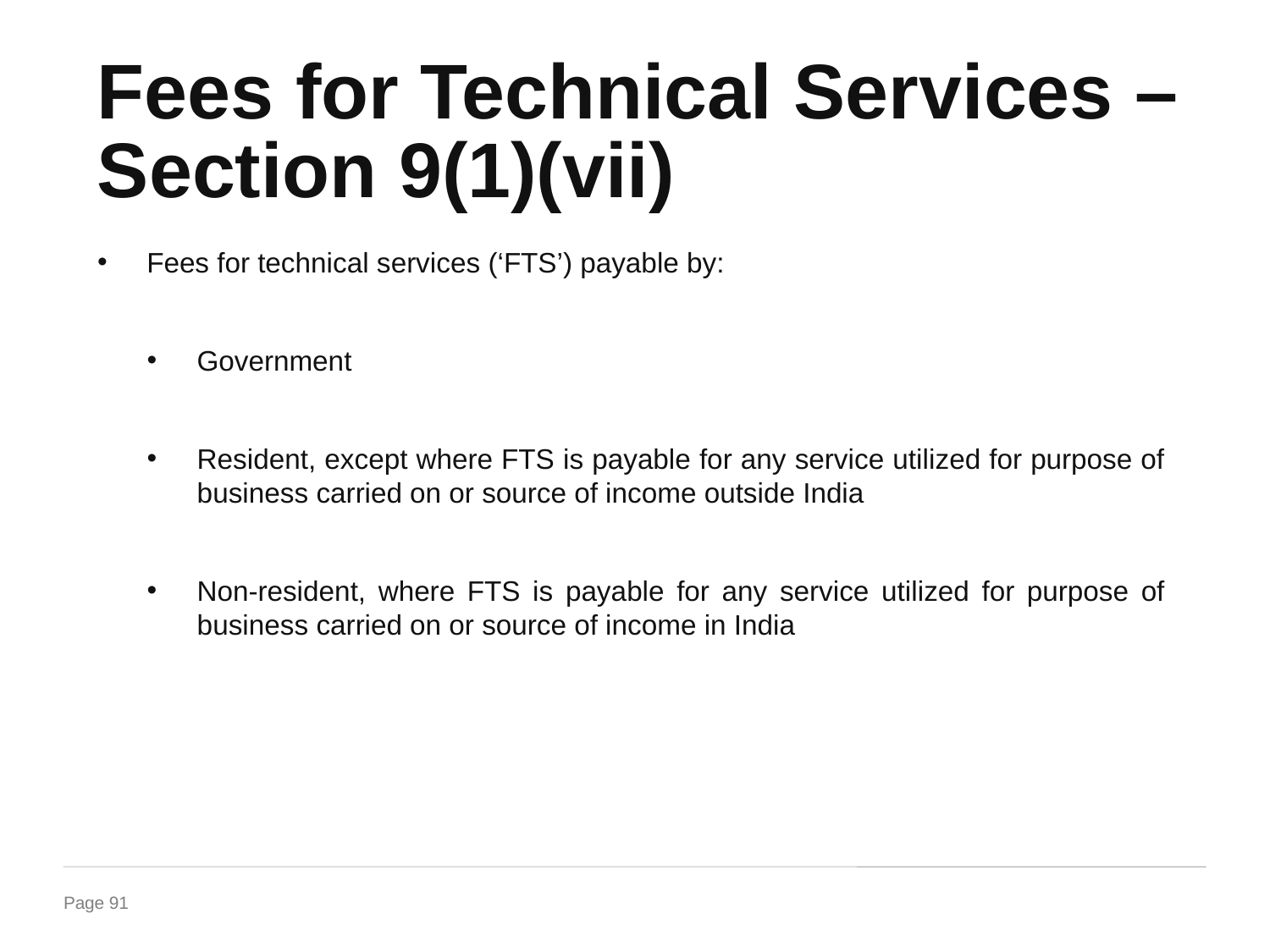

Fees for Technical Services – Section 9(1)(vii)
Fees for technical services (‘FTS’) payable by:

Government

Resident, except where FTS is payable for any service utilized for purpose of business carried on or source of income outside India

Non-resident, where FTS is payable for any service utilized for purpose of business carried on or source of income in India